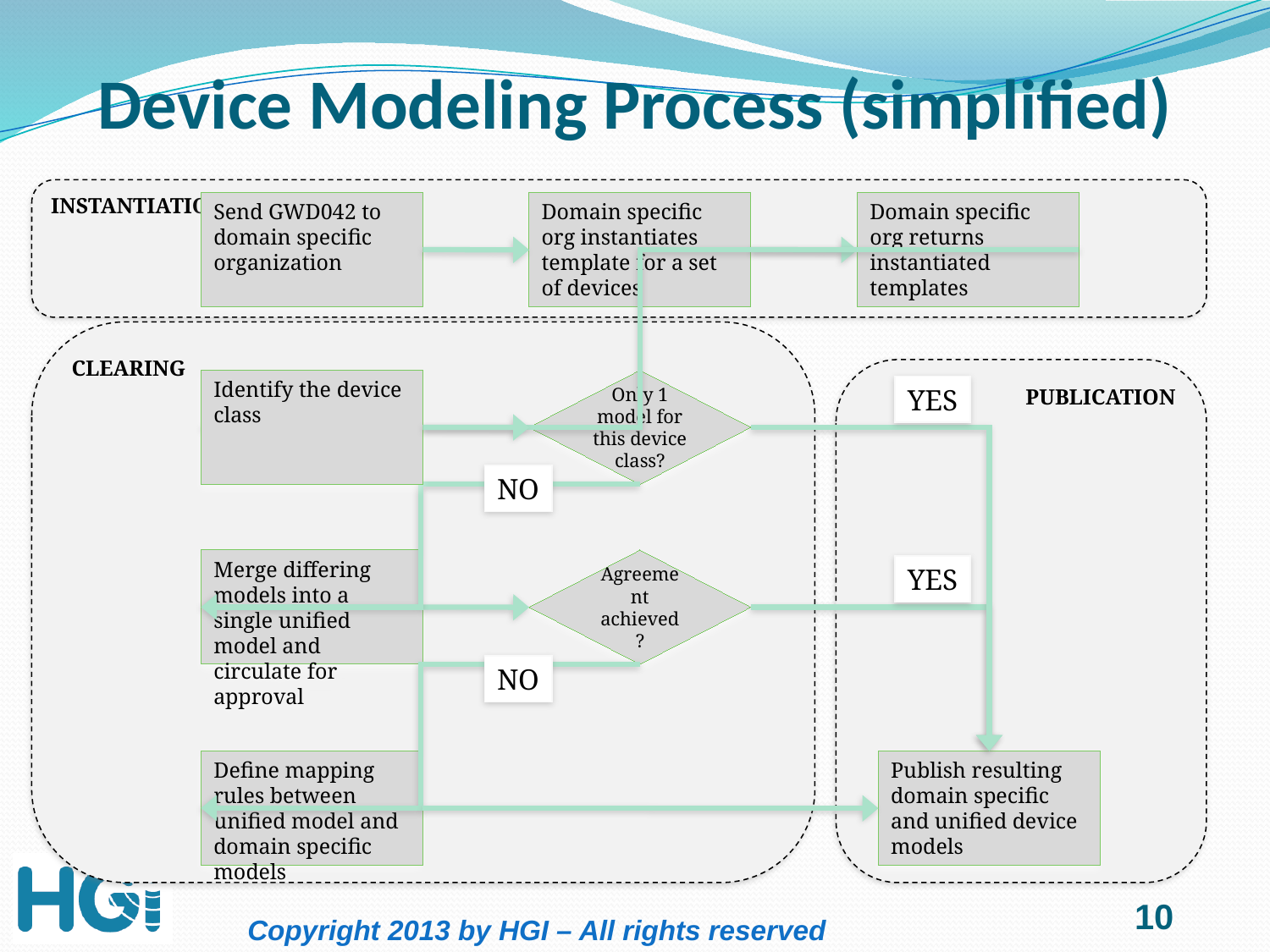

# Device Modeling Process (simplified)
INSTANTIATION
Send GWD042 to domain specific organization
Domain specific org instantiates template for a set of devices
Domain specific org returns instantiated templates
CLEARING
PUBLICATION
Identify the device class
Only 1 model for this device class?
YES
NO
Merge differing models into a single unified model and circulate for approval
Agreement achieved?
YES
NO
Define mapping rules between unified model and domain specific models
Publish resulting domain specific and unified device models
10